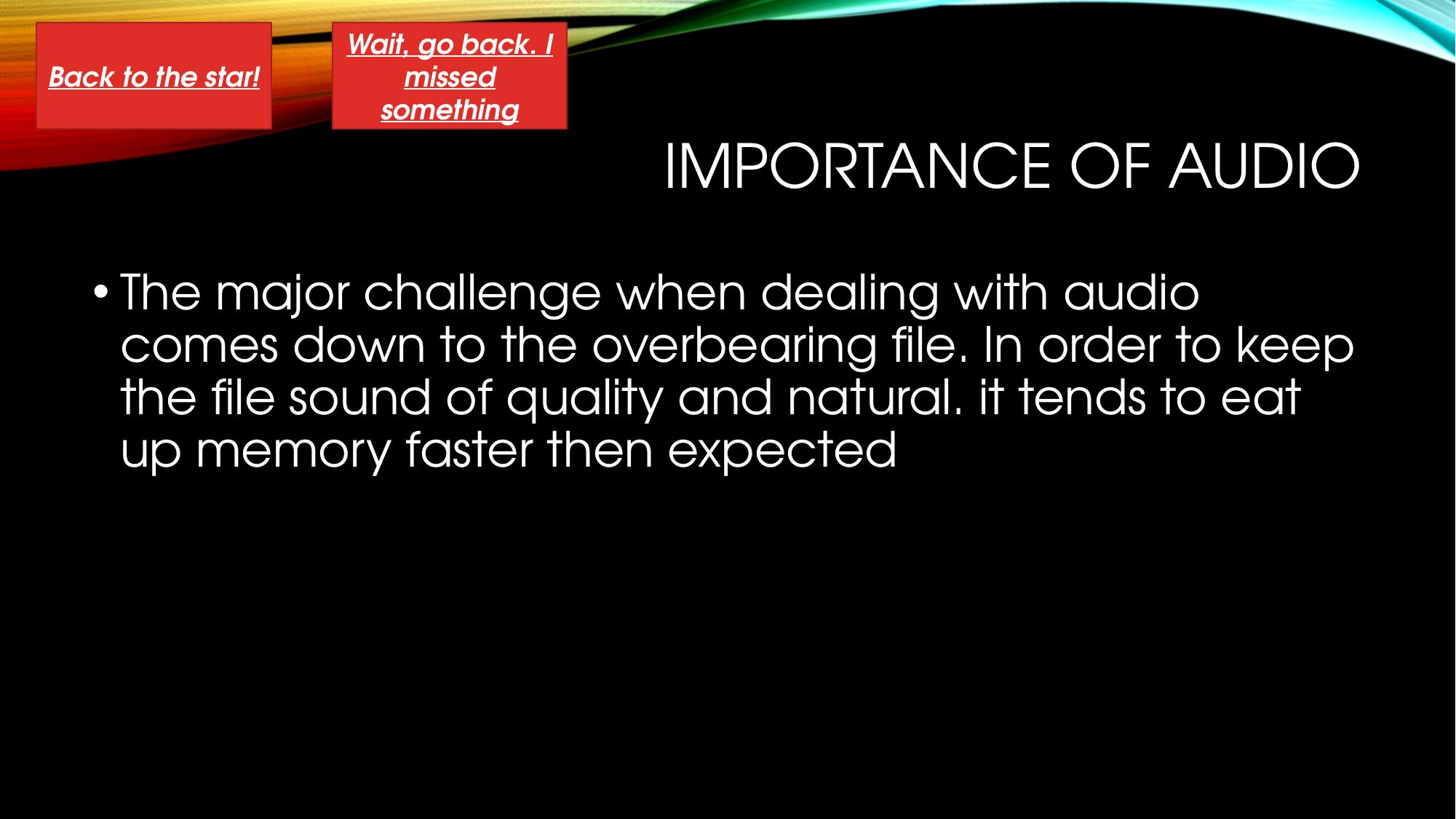

Back to the star!
Wait, go back. I missed something
# Importance of audio
The major challenge when dealing with audio comes down to the overbearing file. In order to keep the file sound of quality and natural. it tends to eat up memory faster then expected